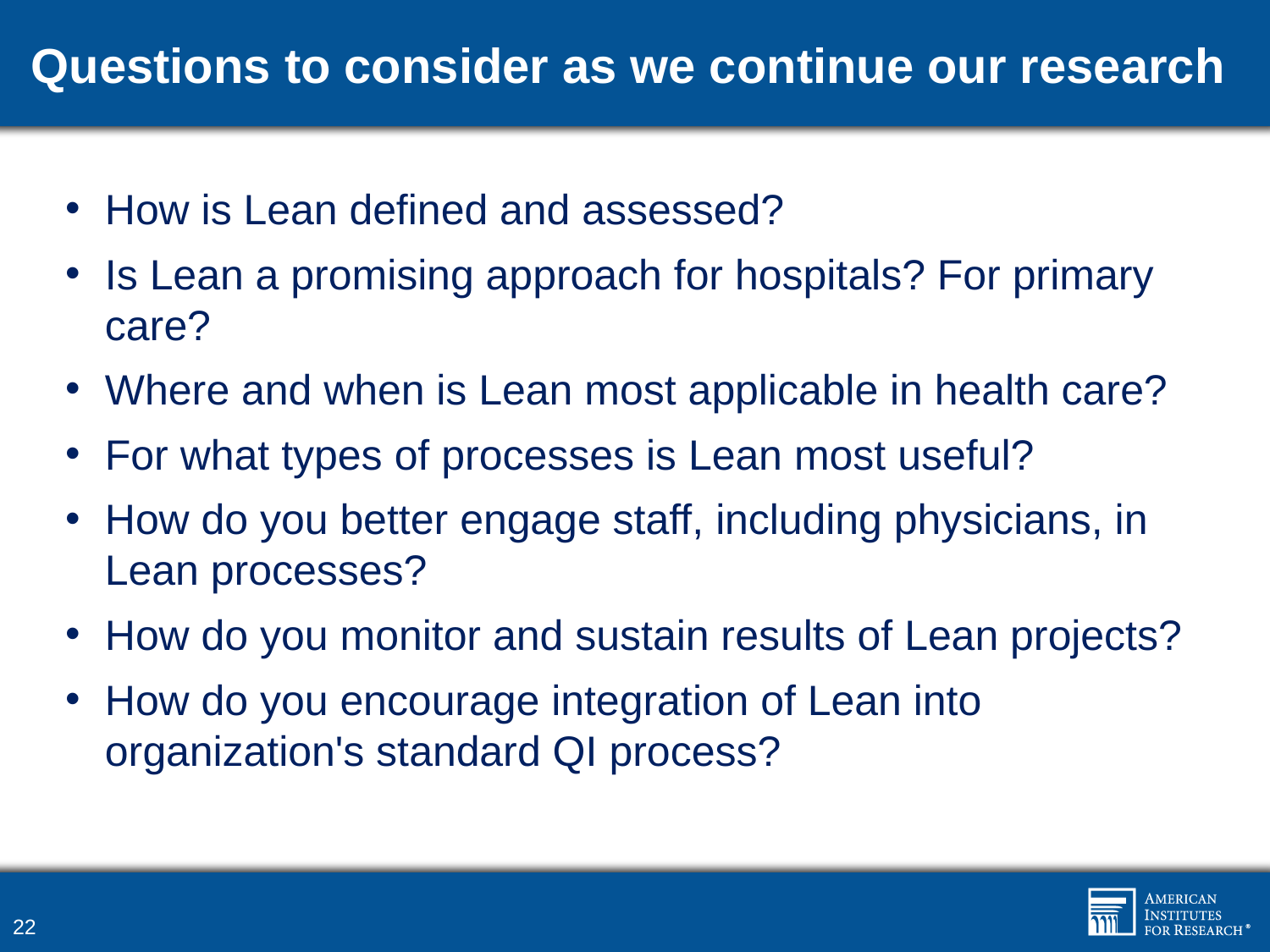

# Questions to consider as we continue our research
How is Lean defined and assessed?
Is Lean a promising approach for hospitals? For primary care?
Where and when is Lean most applicable in health care?
For what types of processes is Lean most useful?
How do you better engage staff, including physicians, in Lean processes?
How do you monitor and sustain results of Lean projects?
How do you encourage integration of Lean into organization's standard QI process?
22